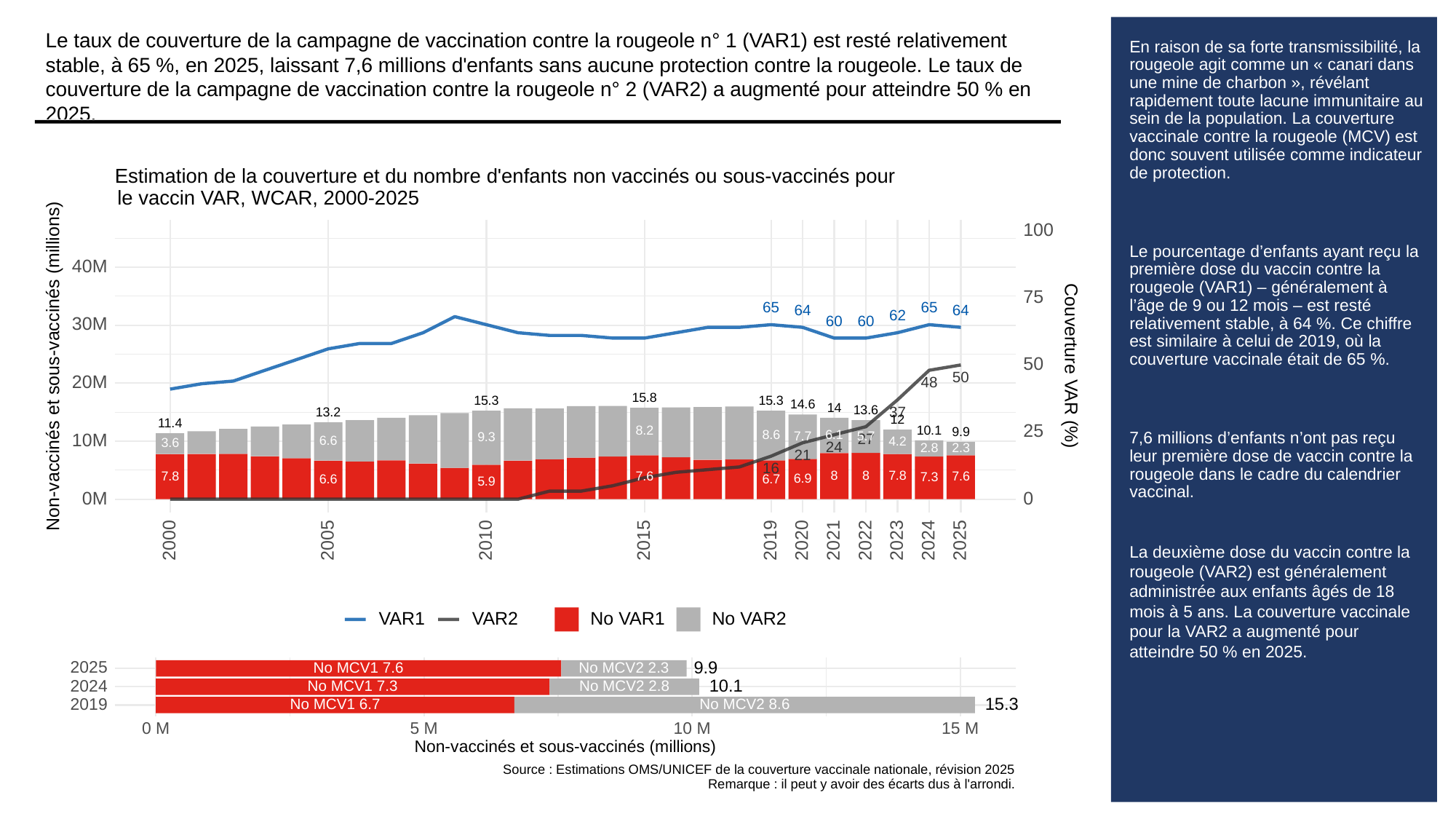

Le taux de couverture de la campagne de vaccination contre la rougeole n° 1 (VAR1) est resté relativement stable, à 65 %, en 2025, laissant 7,6 millions d'enfants sans aucune protection contre la rougeole. Le taux de couverture de la campagne de vaccination contre la rougeole n° 2 (VAR2) a augmenté pour atteindre 50 % en 2025.
# En raison de sa forte transmissibilité, la rougeole agit comme un « canari dans une mine de charbon », révélant rapidement toute lacune immunitaire au sein de la population. La couverture vaccinale contre la rougeole (MCV) est donc souvent utilisée comme indicateur de protection.

Le pourcentage d’enfants ayant reçu la première dose du vaccin contre la rougeole (VAR1) – généralement à l’âge de 9 ou 12 mois – est resté relativement stable, à 64 %. Ce chiffre est similaire à celui de 2019, où la couverture vaccinale était de 65 %.

7,6 millions d’enfants n’ont pas reçu leur première dose de vaccin contre la rougeole dans le cadre du calendrier vaccinal.

La deuxième dose du vaccin contre la rougeole (VAR2) est généralement administrée aux enfants âgés de 18 mois à 5 ans. La couverture vaccinale pour la VAR2 a augmenté pour atteindre 50 % en 2025.

Estimation de la couverture et du nombre d'enfants non vaccinés ou sous-vaccinés pour
le vaccin VAR, WCAR, 2000-2025

100

40M

75

65
65
64
64
62
60
60

30M

Non-vaccinés et sous-vaccinés (millions)
Couverture VAR (%)
50

50
20M
48

15.8
15.3
15.3
14.6
14

13.6

37

13.2

12

11.4

25
10.1

8.2
9.9

6.1
8.6

5.7
7.7
9.3

27
10M
6.6
4.2
3.6

24
2.8
2.3
21

16

8
8
7.8
7.8
7.6
7.6
7.3
6.9
6.7
6.6
5.9
0M
0

2023
2000
2005
2010
2015
2019
2020
2021
2022
2024
2025

VAR1
VAR2
No VAR1
No VAR2

9.9
2025
No MCV2 2.3
No MCV1 7.6

10.1
2024
No MCV1 7.3
No MCV2 2.8

15.3
2019
No MCV1 6.7
No MCV2 8.6

0 M
10 M
15 M
5 M
Non-vaccinés et sous-vaccinés (millions)
Source : Estimations OMS/UNICEF de la couverture vaccinale nationale, révision 2025
Remarque : il peut y avoir des écarts dus à l'arrondi.